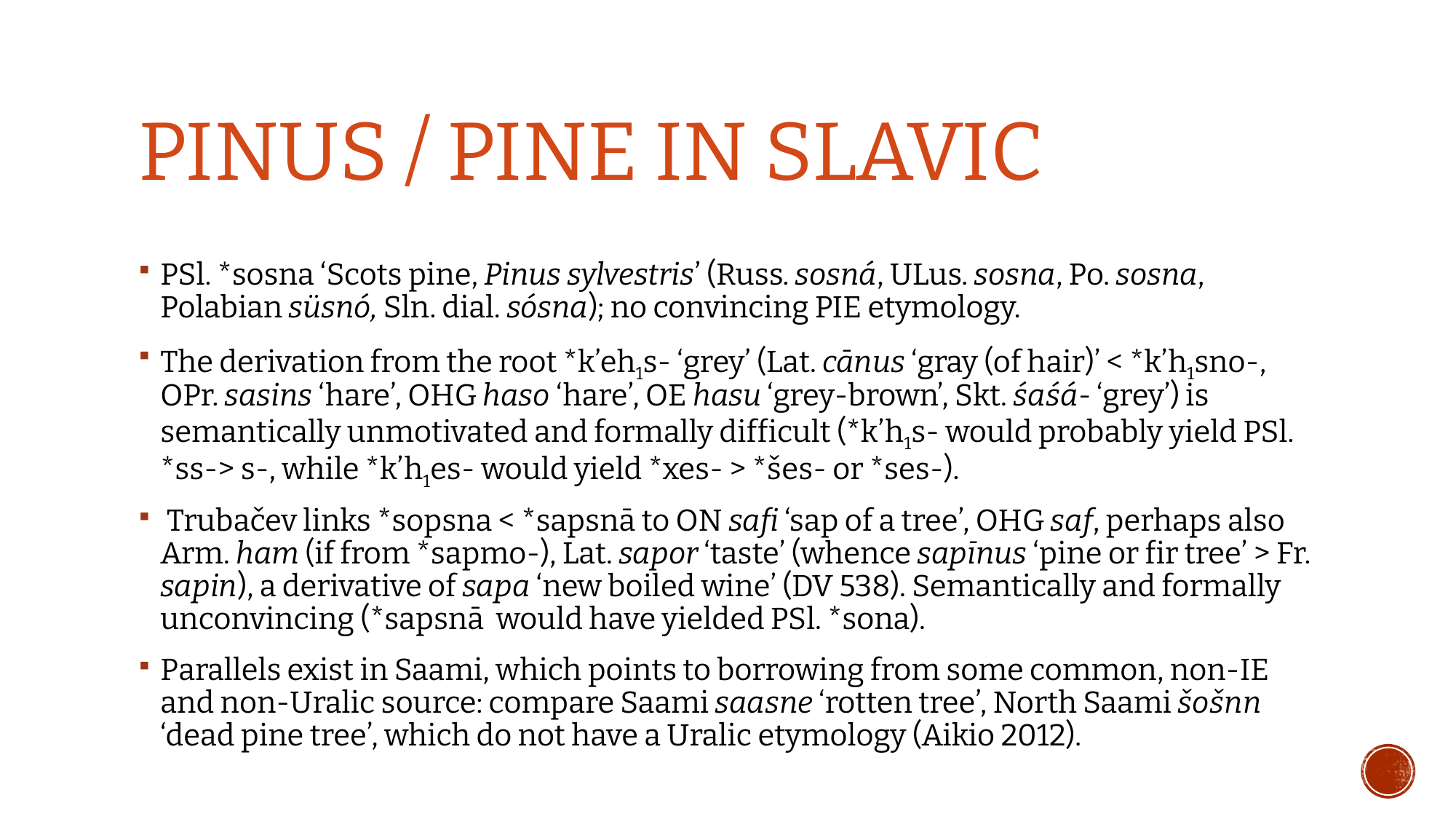

# PINUS / PINE IN SLAVIC
PSl. *sosna ‘Scots pine, Pinus sylvestris’ (Russ. sosná, ULus. sosna, Po. sosna, Polabian süsnó, Sln. dial. sósna); no convincing PIE etymology.
The derivation from the root *k’eh1s- ‘grey’ (Lat. cānus ‘gray (of hair)’ < *k’h1sno-, OPr. sasins ‘hare’, OHG haso ‘hare’, OE hasu ‘grey-brown’, Skt. śaśá- ‘grey’) is semantically unmotivated and formally difficult (*k’h1s- would probably yield PSl. *ss-> s-, while *k’h1es- would yield *xes- > *šes- or *ses-).
 Trubačev links *sopsna < *sapsnā to ON safi ‘sap of a tree’, OHG saf, perhaps also Arm. ham (if from *sapmo-), Lat. sapor ‘taste’ (whence sapīnus ‘pine or fir tree’ > Fr. sapin), a derivative of sapa ‘new boiled wine’ (DV 538). Semantically and formally unconvincing (*sapsnā  would have yielded PSl. *sona).
Parallels exist in Saami, which points to borrowing from some common, non-IE and non-Uralic source: compare Saami saasne ‘rotten tree’, North Saami šošnn ‘dead pine tree’, which do not have a Uralic etymology (Aikio 2012).